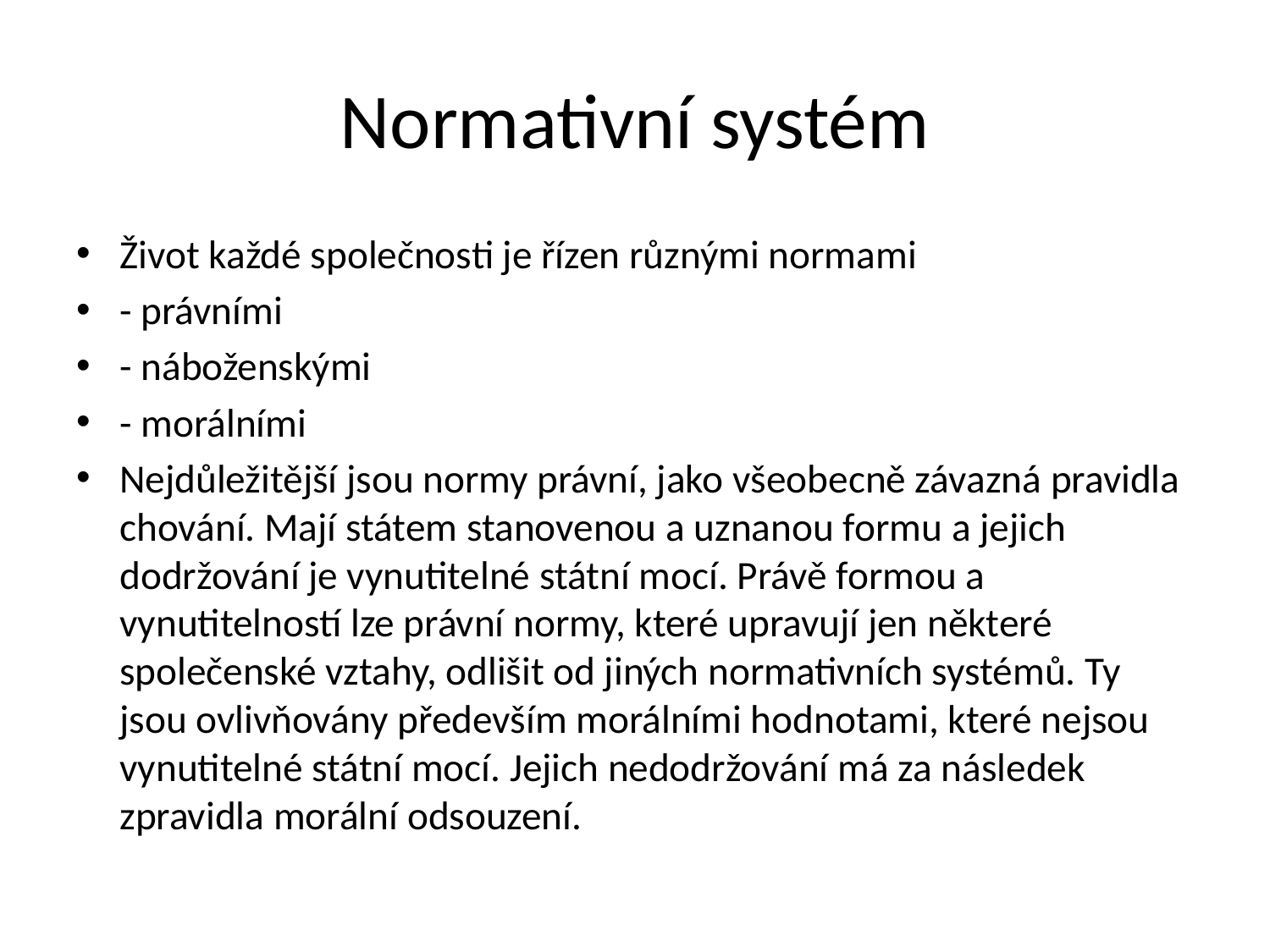

# Normativní systém
Život každé společnosti je řízen různými normami
- právními
- náboženskými
- morálními
Nejdůležitější jsou normy právní, jako všeobecně závazná pravidla chování. Mají státem stanovenou a uznanou formu a jejich dodržování je vynutitelné státní mocí. Právě formou a vynutitelností lze právní normy, které upravují jen některé společenské vztahy, odlišit od jiných normativních systémů. Ty jsou ovlivňovány především morálními hodnotami, které nejsou vynutitelné státní mocí. Jejich nedodržování má za následek zpravidla morální odsouzení.